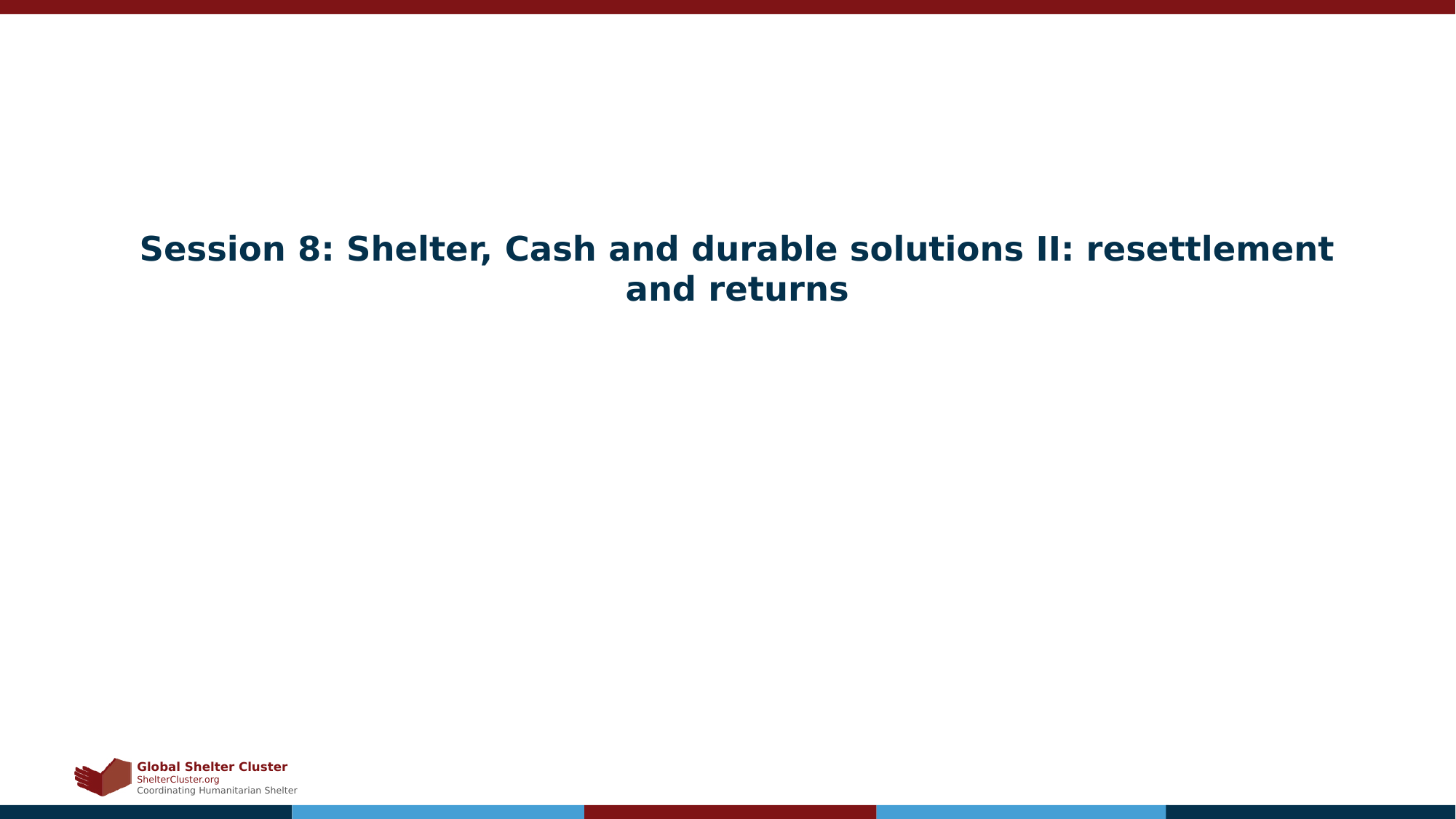

# Session 8: Shelter, Cash and durable solutions II: resettlement and returns